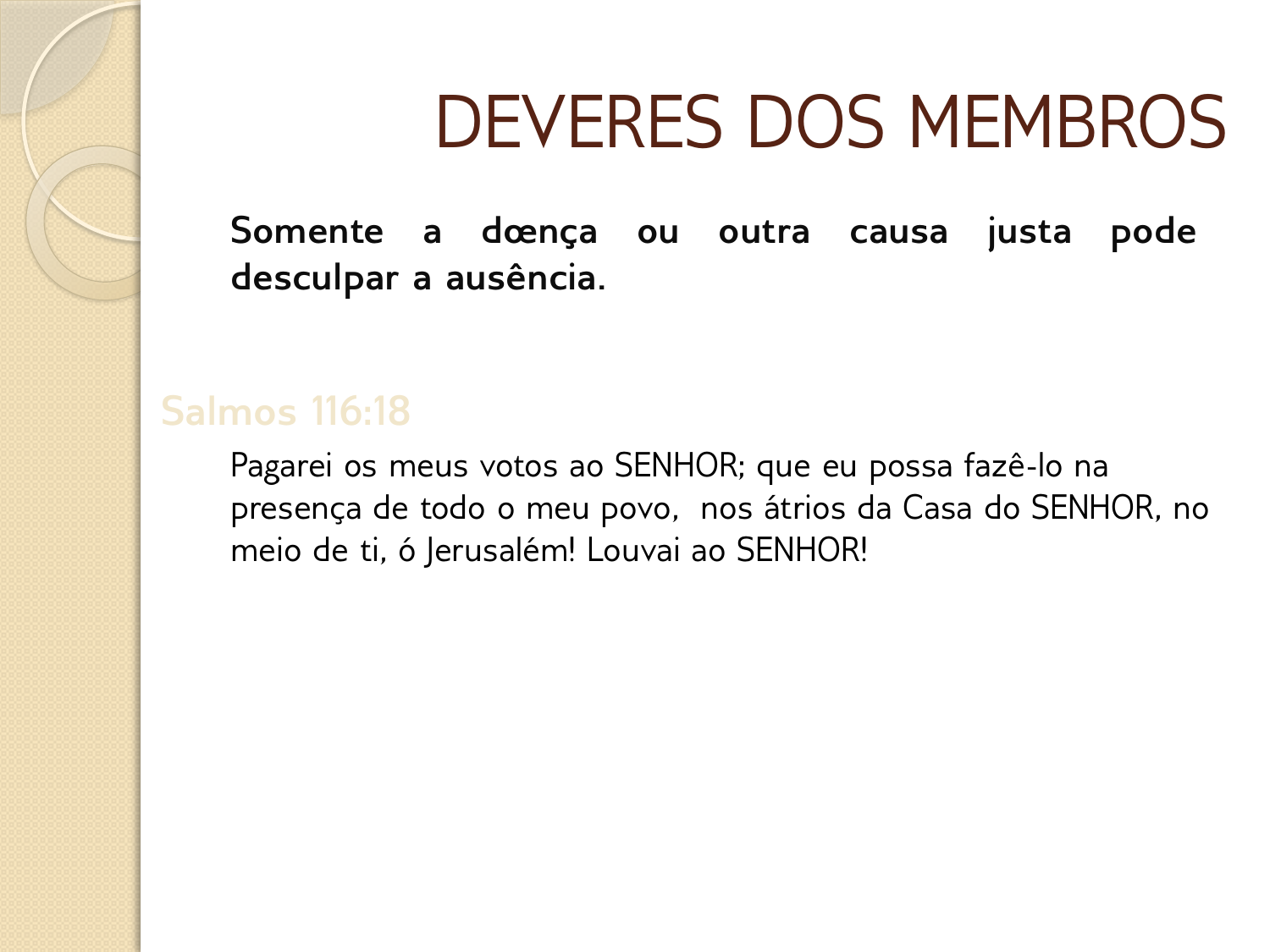

# DEVERES DOS MEMBROS
Somente a doença ou outra causa justa pode desculpar a ausência.
Salmos 116:18
Pagarei os meus votos ao SENHOR; que eu possa fazê-lo na presença de todo o meu povo,  nos átrios da Casa do SENHOR, no meio de ti, ó Jerusalém! Louvai ao SENHOR!